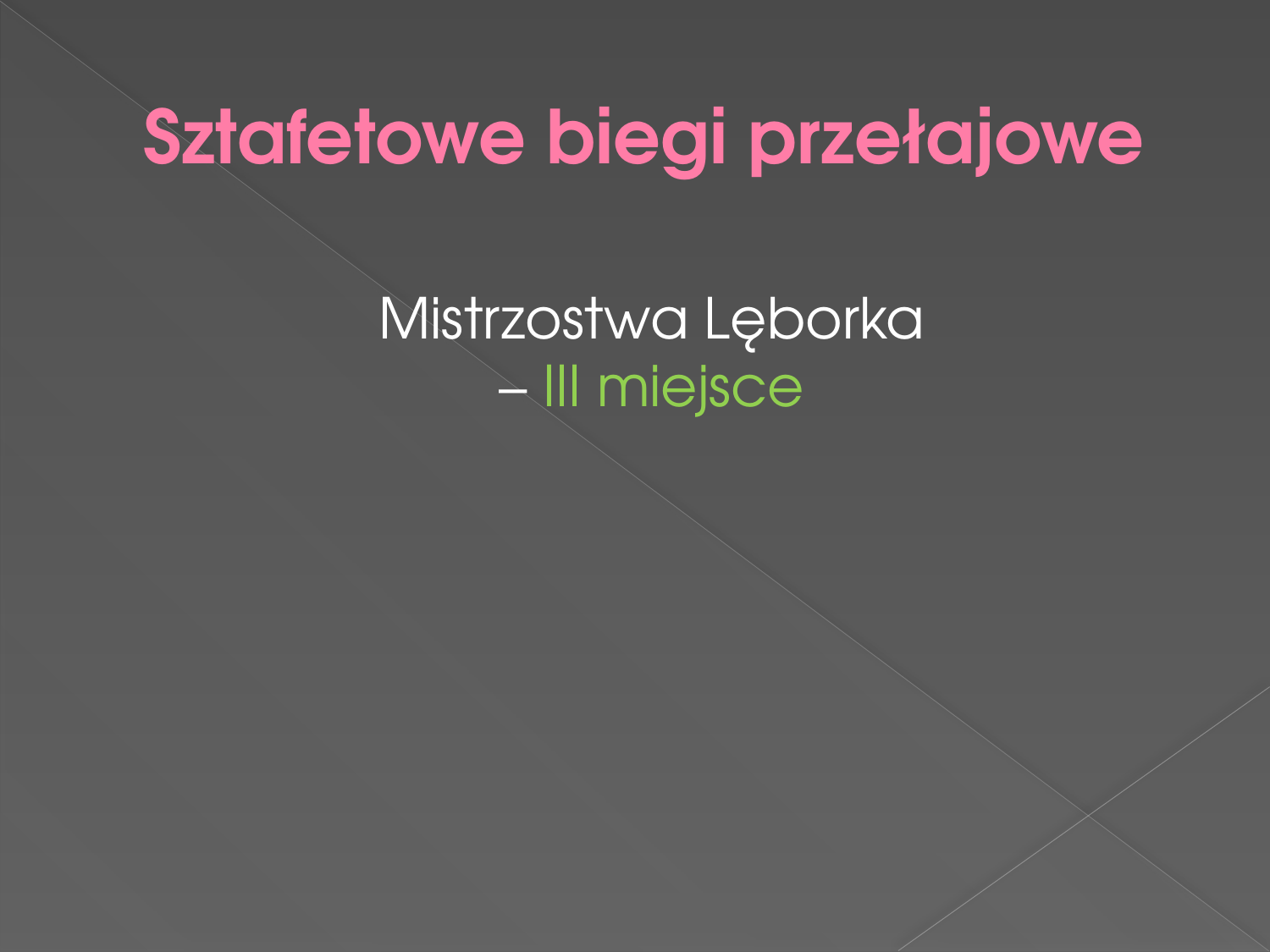

# Sztafetowe biegi przełajowe
Mistrzostwa Lęborka
– III miejsce